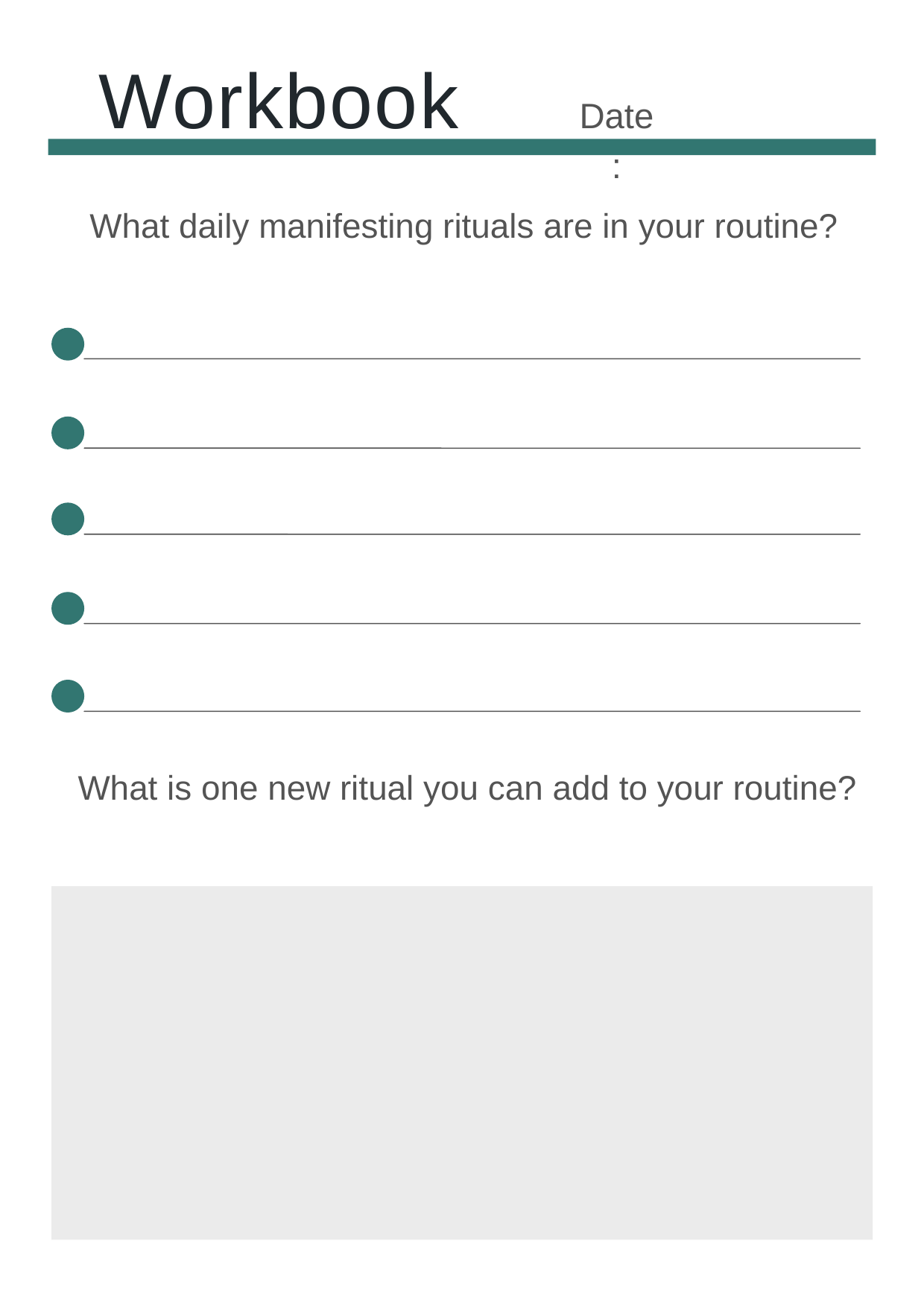

Workbook
Date:

What daily manifesting rituals are in your routine?

What is one new ritual you can add to your routine?